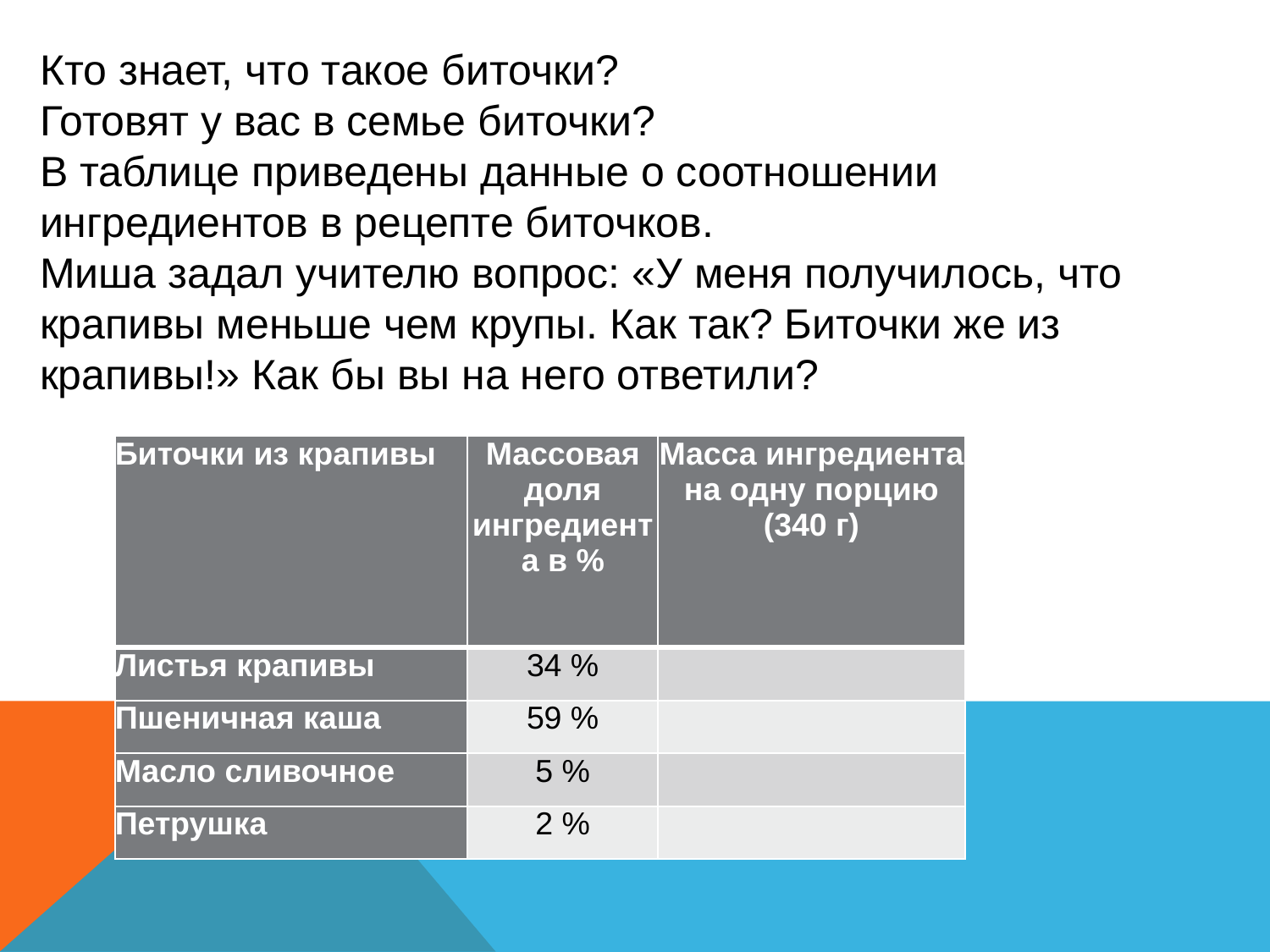

Кто знает, что такое биточки?
Готовят у вас в семье биточки?
В таблице приведены данные о соотношении ингредиентов в рецепте биточков.
Миша задал учителю вопрос: «У меня получилось, что крапивы меньше чем крупы. Как так? Биточки же из крапивы!» Как бы вы на него ответили?
| Биточки из крапивы | Массовая доля ингредиента в % | Масса ингредиента на одну порцию (340 г) |
| --- | --- | --- |
| Листья крапивы | 34 % |  |
| Пшеничная каша | 59 % |  |
| Масло сливочное | 5 % |  |
| Петрушка | 2 % |  |